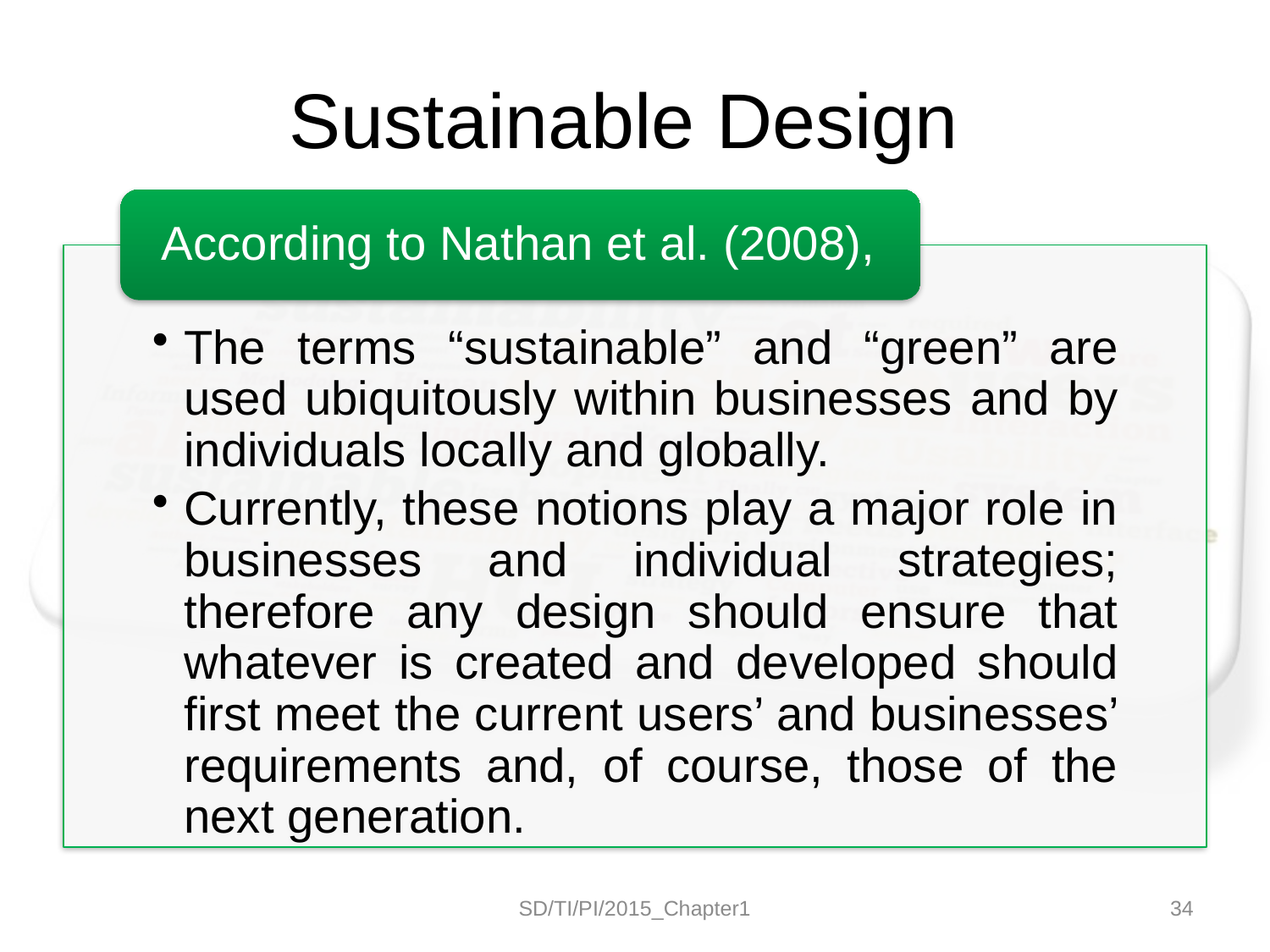

# Sustainable Design
The terms “sustainable” and “green” are used ubiquitously within businesses and by individuals locally and globally.
Currently, these notions play a major role in businesses and individual strategies; therefore any design should ensure that whatever is created and developed should first meet the current users’ and businesses’ requirements and, of course, those of the next generation.
According to Nathan et al. (2008),
SD/TI/PI/2015_Chapter1
34